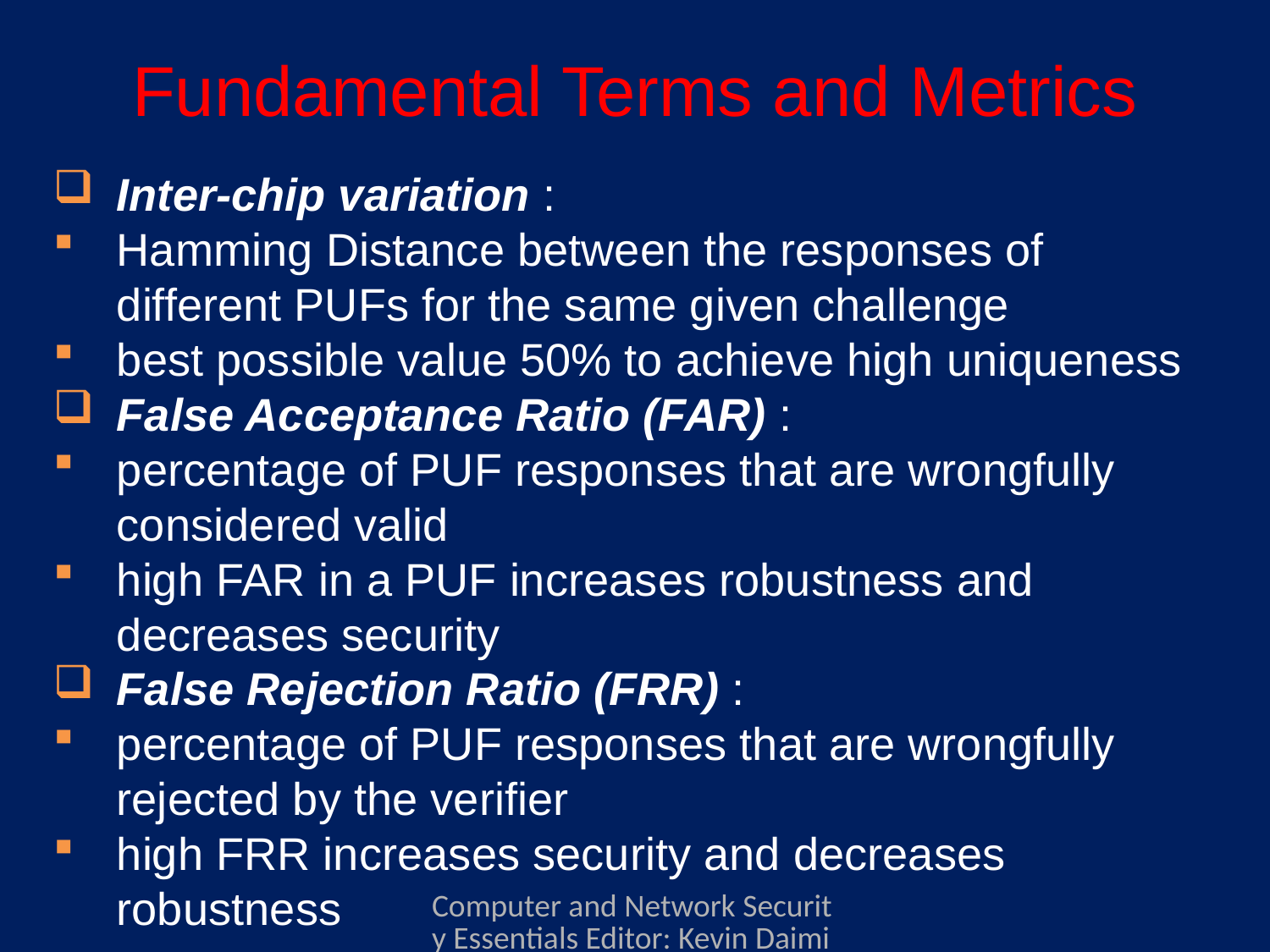

# Fundamental Terms and Metrics
Inter-chip variation :
Hamming Distance between the responses of different PUFs for the same given challenge
best possible value 50% to achieve high uniqueness
False Acceptance Ratio (FAR) :
percentage of PUF responses that are wrongfully considered valid
high FAR in a PUF increases robustness and decreases security
False Rejection Ratio (FRR) :
percentage of PUF responses that are wrongfully rejected by the verifier
high FRR increases security and decreases robustness

Computer and Network Security Essentials Editor: Kevin Daimi Associate Editors: Guillermo Francia, Levent Ertaul, Luis H. Encinas, Eman El-Sheikh Published by Springer